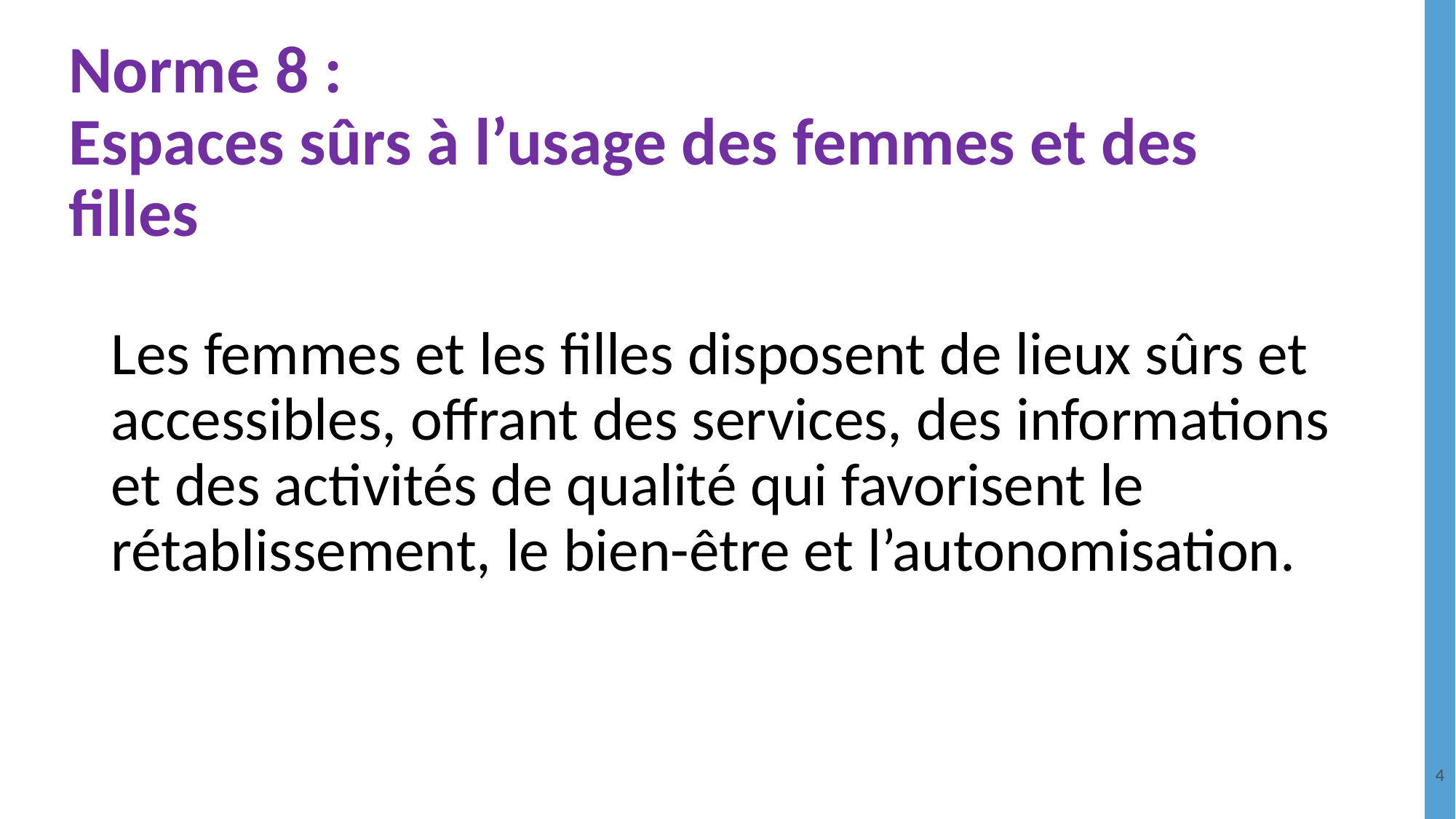

# Norme 8 : Espaces sûrs à l’usage des femmes et des filles
Les femmes et les filles disposent de lieux sûrs et accessibles, offrant des services, des informations et des activités de qualité qui favorisent le rétablissement, le bien-être et l’autonomisation.